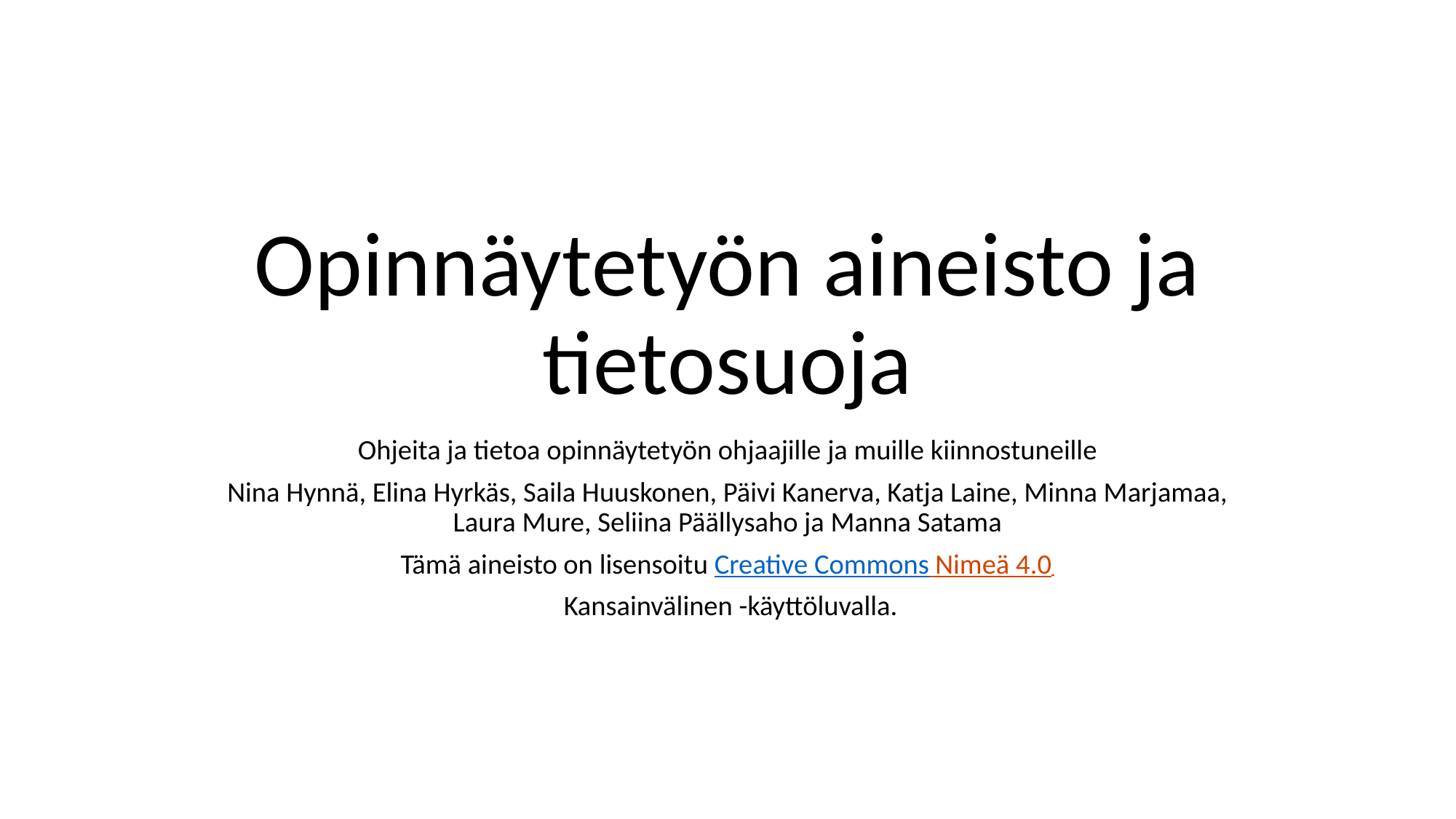

# Opinnäytetyön aineisto ja tietosuoja
Ohjeita ja tietoa opinnäytetyön ohjaajille ja muille kiinnostuneille
Nina Hynnä, Elina Hyrkäs, Saila Huuskonen, Päivi Kanerva, Katja Laine, Minna Marjamaa, Laura Mure, Seliina Päällysaho ja Manna Satama
Tämä aineisto on lisensoitu Creative Commons Nimeä 4.0
 Kansainvälinen -käyttöluvalla.